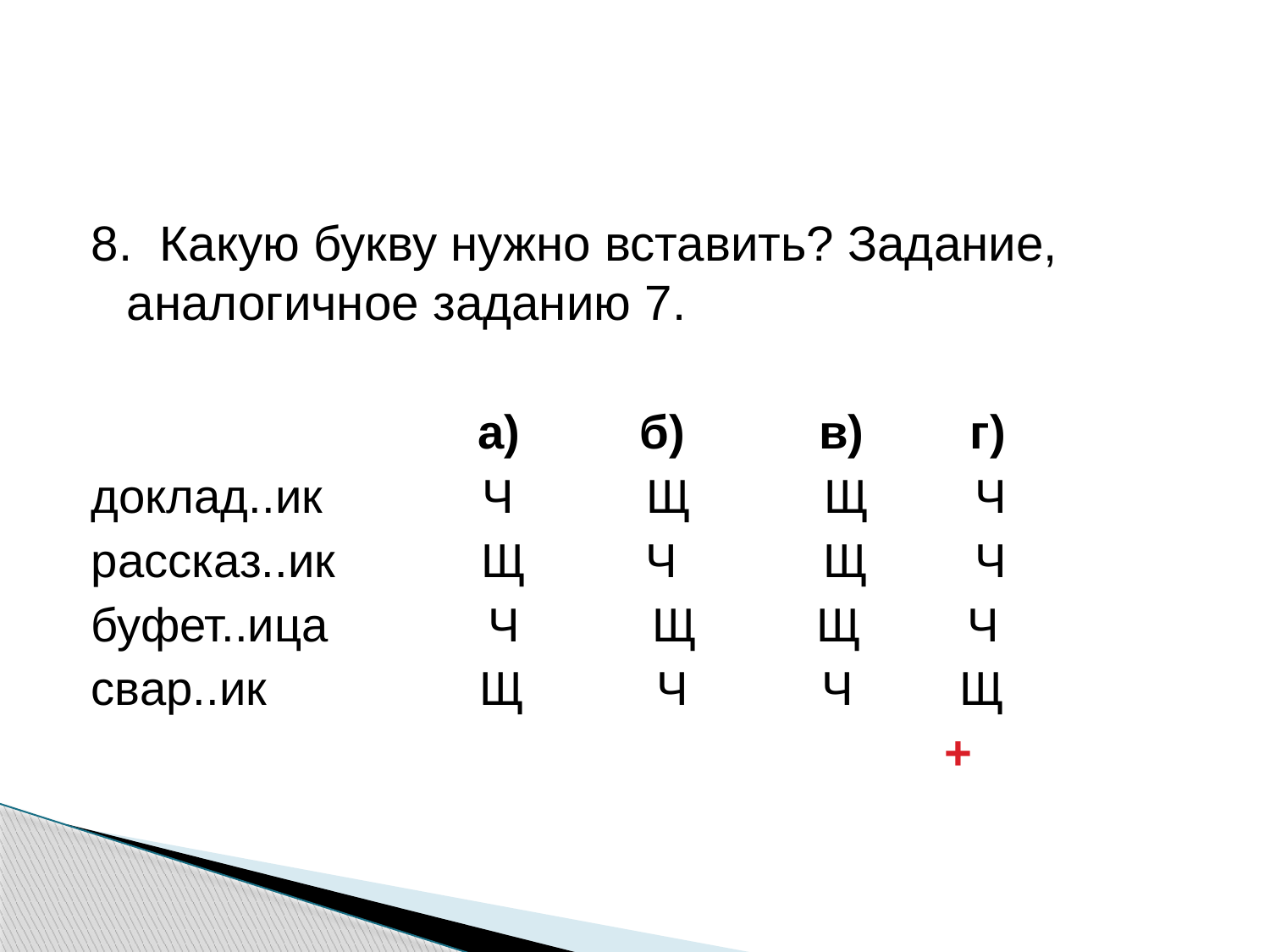

#
8.  Какую букву нужно вставить? Задание, аналогичное заданию 7.

                             а)         б)          в)        г)
доклад..ик            Ч          Щ          Щ        Ч
рассказ..ик           Щ         Ч           Щ        Ч
буфет..ица            Ч          Щ         Щ        Ч
свар..ик                Щ          Ч          Ч        Щ
                                                                +